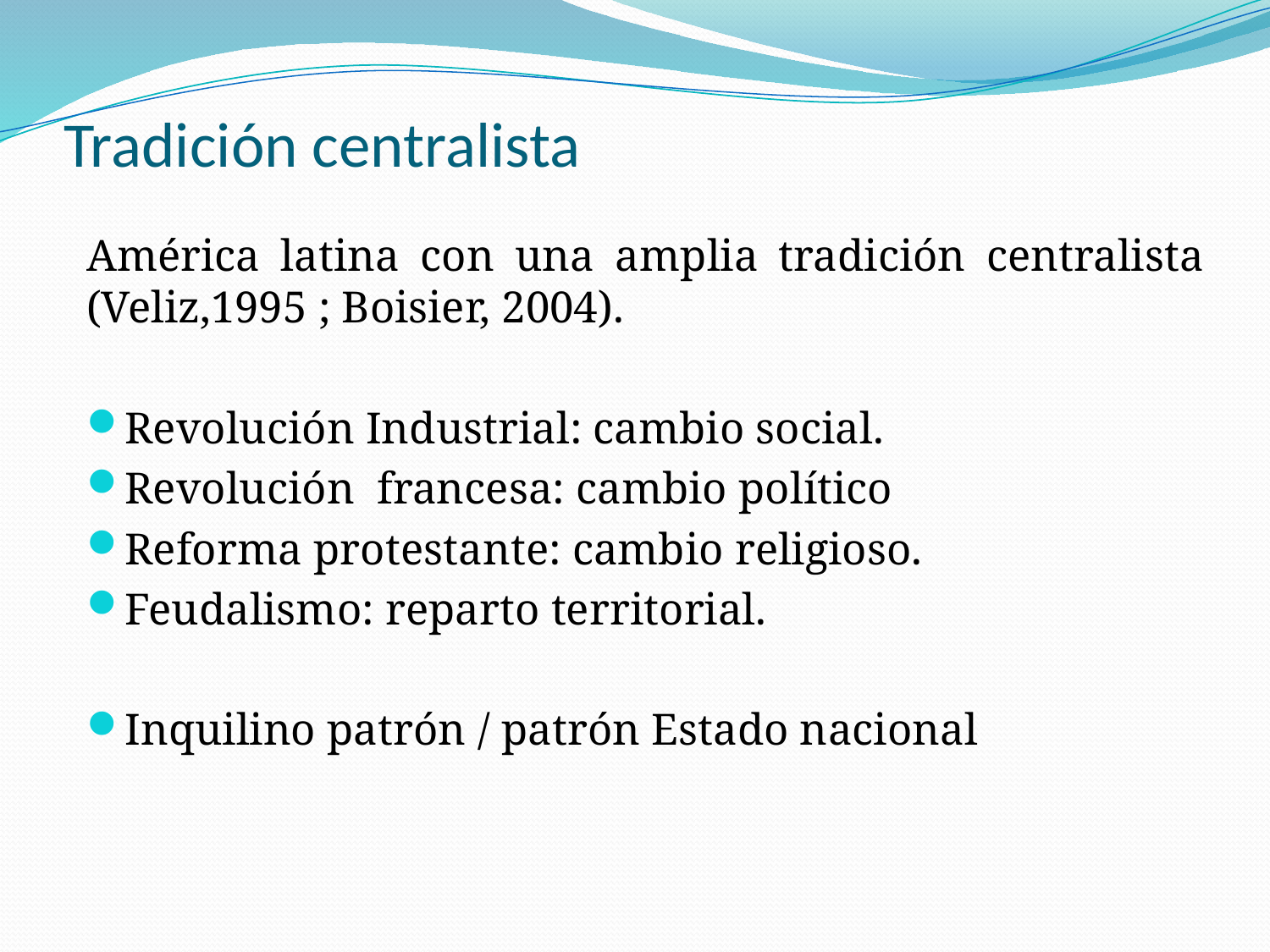

# Tradición centralista
América latina con una amplia tradición centralista (Veliz,1995 ; Boisier, 2004).

Revolución Industrial: cambio social.
Revolución  francesa: cambio político
Reforma protestante: cambio religioso.
Feudalismo: reparto territorial.

Inquilino patrón / patrón Estado nacional